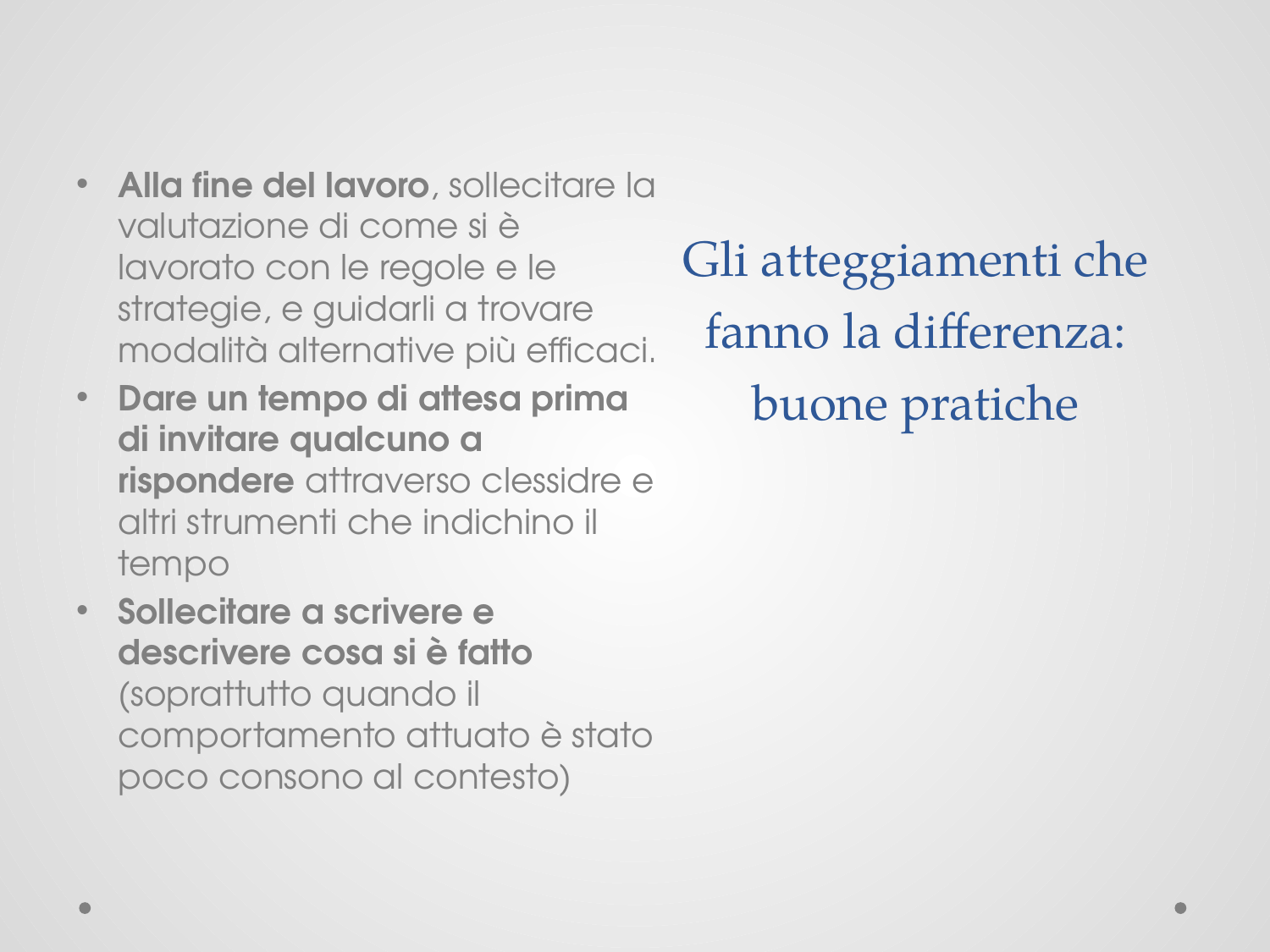

Alla fine del lavoro, sollecitare la valutazione di come si è lavorato con le regole e le strategie, e guidarli a trovare modalità alternative più efficaci.
Dare un tempo di attesa prima di invitare qualcuno a rispondere attraverso clessidre e altri strumenti che indichino il tempo
Sollecitare a scrivere e descrivere cosa si è fatto (soprattutto quando il comportamento attuato è stato poco consono al contesto)

# Gli atteggiamenti che fanno la differenza: buone pratiche